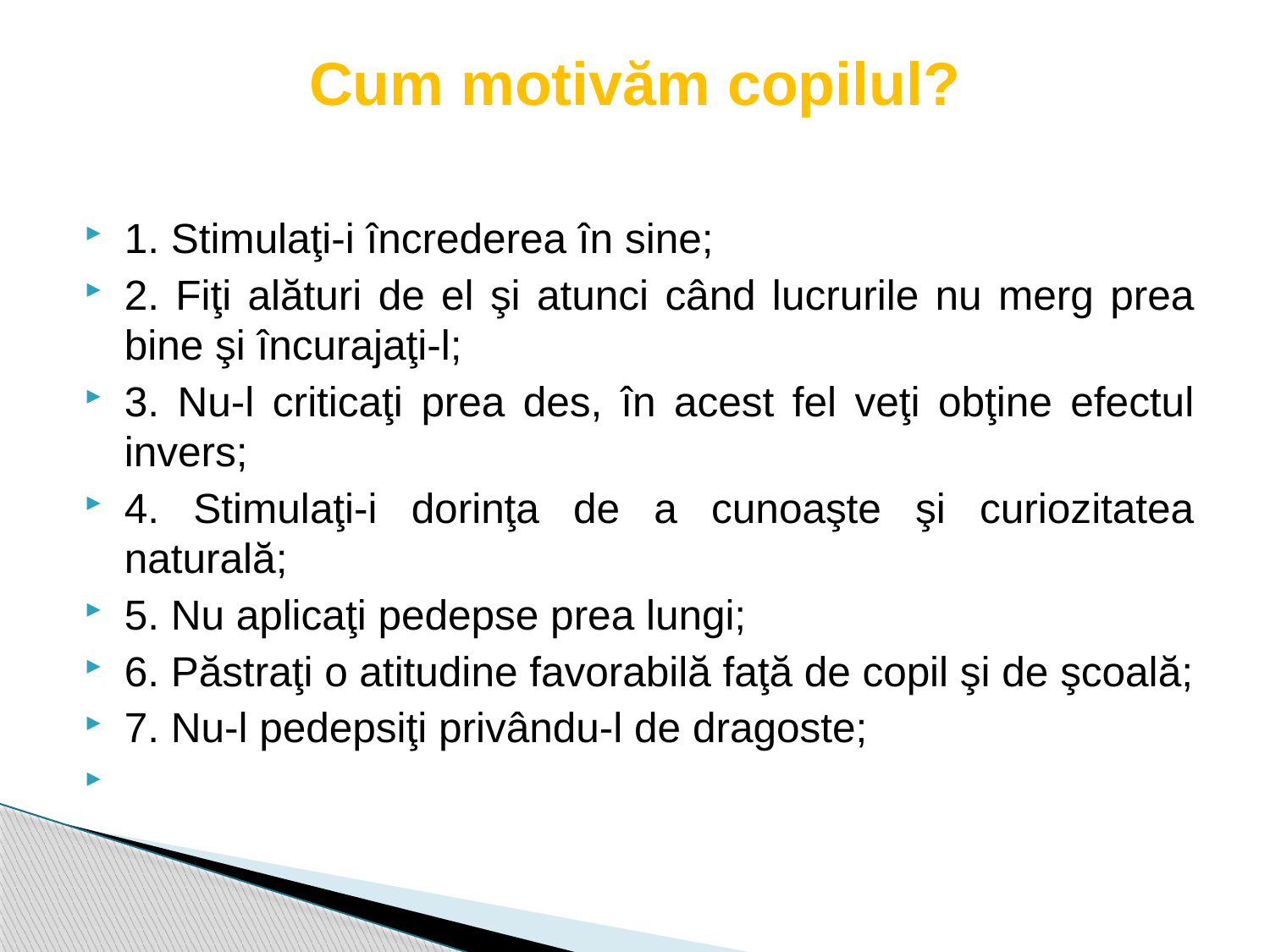

# Cum motivăm copilul?
1. Stimulaţi-i încrederea în sine;
2. Fiţi alături de el şi atunci când lucrurile nu merg prea bine şi încurajaţi-l;
3. Nu-l criticaţi prea des, în acest fel veţi obţine efectul invers;
4. Stimulaţi-i dorinţa de a cunoaşte şi curiozitatea naturală;
5. Nu aplicaţi pedepse prea lungi;
6. Păstraţi o atitudine favorabilă faţă de copil şi de şcoală;
7. Nu-l pedepsiţi privându-l de dragoste;